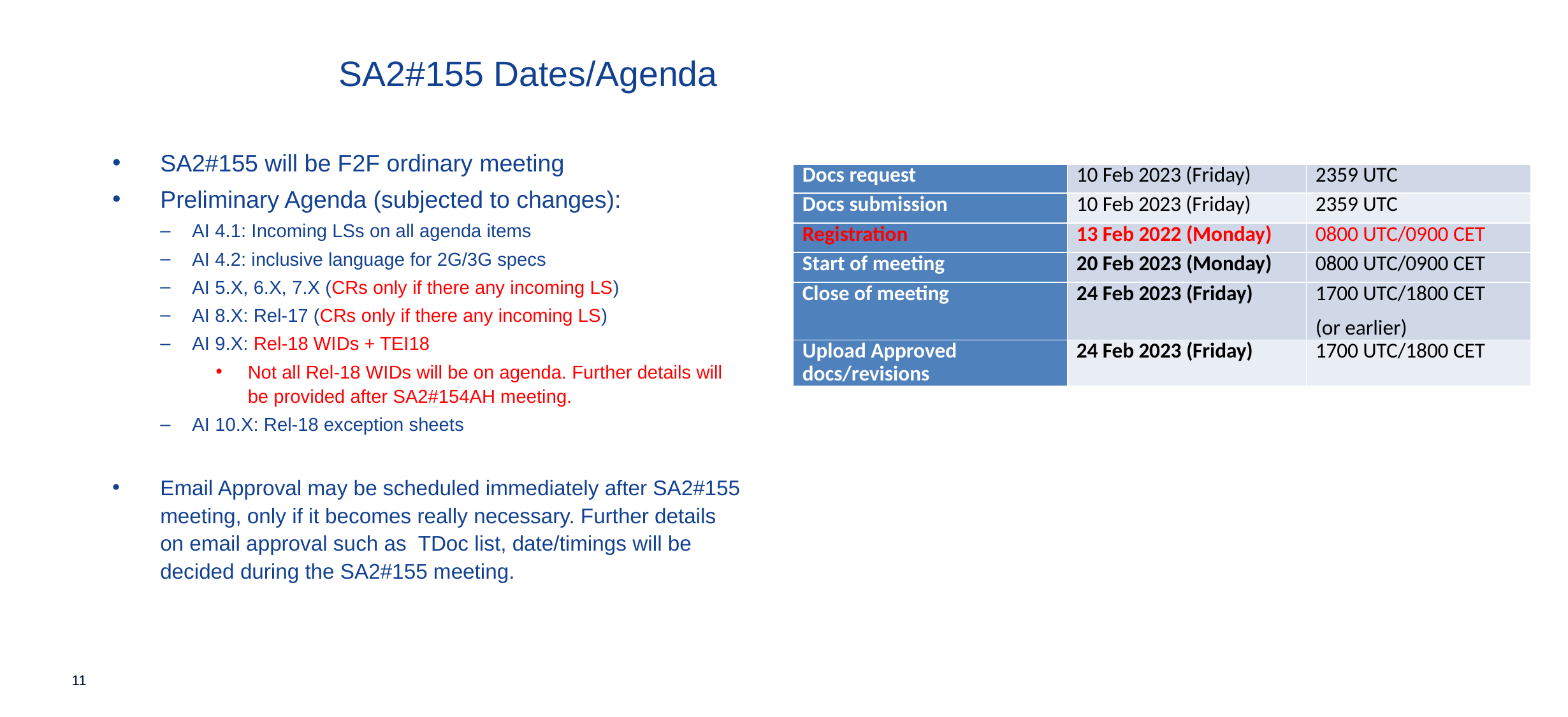

SA2#155 Dates/Agenda
SA2#155 will be F2F ordinary meeting
Preliminary Agenda (subjected to changes):
AI 4.1: Incoming LSs on all agenda items
AI 4.2: inclusive language for 2G/3G specs
AI 5.X, 6.X, 7.X (CRs only if there any incoming LS)
AI 8.X: Rel-17 (CRs only if there any incoming LS)
AI 9.X: Rel-18 WIDs + TEI18
Not all Rel-18 WIDs will be on agenda. Further details will be provided after SA2#154AH meeting.
AI 10.X: Rel-18 exception sheets

Email Approval may be scheduled immediately after SA2#155 meeting, only if it becomes really necessary. Further details on email approval such as  TDoc list, date/timings will be decided during the SA2#155 meeting.

| Docs request | 10 Feb 2023 (Friday) | 2359 UTC |
| --- | --- | --- |
| Docs submission | 10 Feb 2023 (Friday) | 2359 UTC |
| Registration | 13 Feb 2022 (Monday) | 0800 UTC/0900 CET |
| Start of meeting | 20 Feb 2023 (Monday) | 0800 UTC/0900 CET |
| Close of meeting | 24 Feb 2023 (Friday) | 1700 UTC/1800 CET (or earlier) |
| Upload Approved docs/revisions | 24 Feb 2023 (Friday) | 1700 UTC/1800 CET |